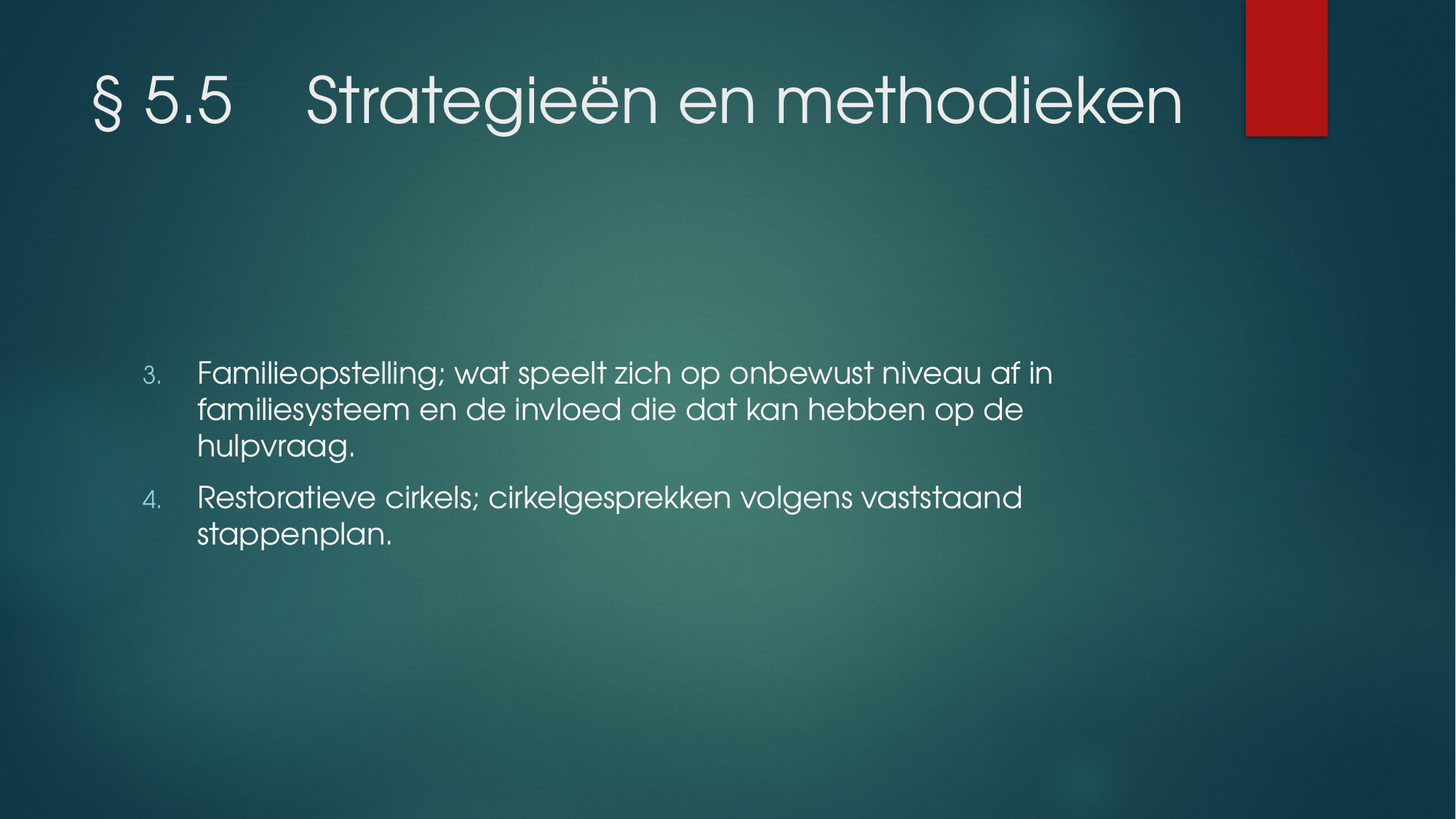

# § 5.5 	Strategieën en methodieken

Familieopstelling; wat speelt zich op onbewust niveau af in familiesysteem en de invloed die dat kan hebben op de hulpvraag.
Restoratieve cirkels; cirkelgesprekken volgens vaststaand stappenplan.